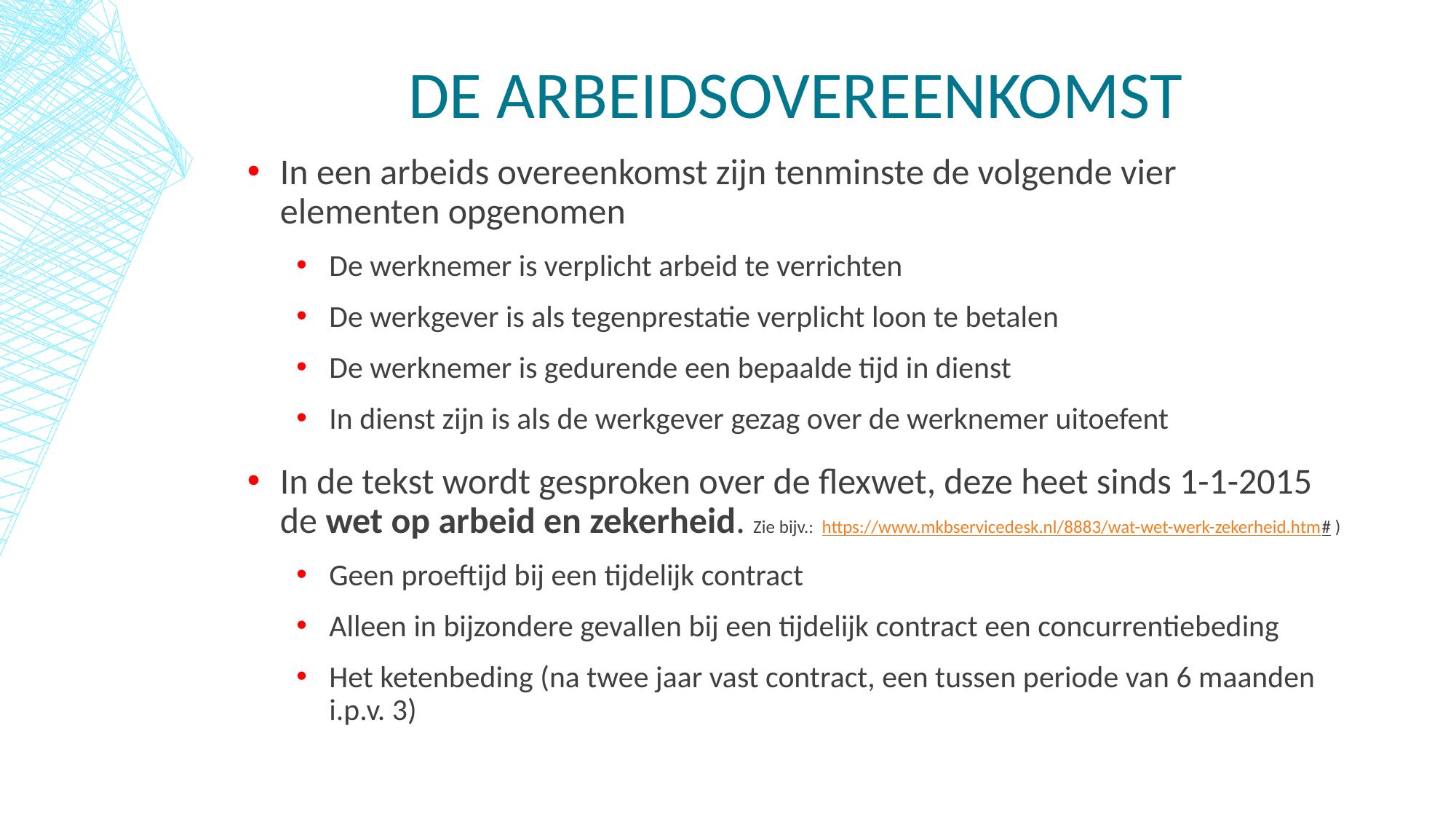

# De arbeidsovereenkomst
In een arbeids overeenkomst zijn tenminste de volgende vier elementen opgenomen
De werknemer is verplicht arbeid te verrichten
De werkgever is als tegenprestatie verplicht loon te betalen
De werknemer is gedurende een bepaalde tijd in dienst
In dienst zijn is als de werkgever gezag over de werknemer uitoefent
In de tekst wordt gesproken over de flexwet, deze heet sinds 1-1-2015 de wet op arbeid en zekerheid. Zie bijv.:  https://www.mkbservicedesk.nl/8883/wat-wet-werk-zekerheid.htm# )
Geen proeftijd bij een tijdelijk contract
Alleen in bijzondere gevallen bij een tijdelijk contract een concurrentiebeding
Het ketenbeding (na twee jaar vast contract, een tussen periode van 6 maanden i.p.v. 3)